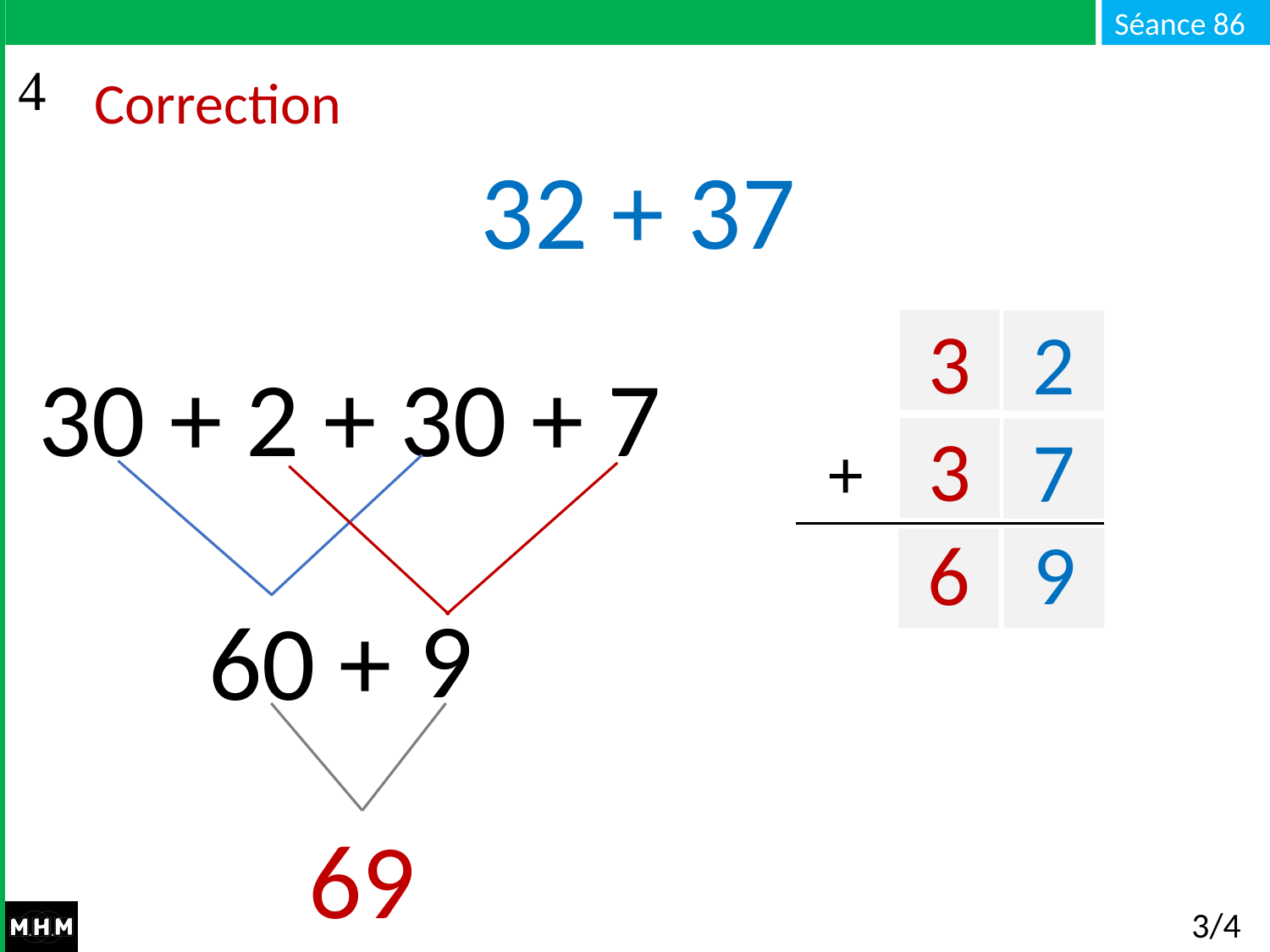

# Correction
32 + 37
3
2
30 + 2 + 30 + 7
+
3
7
9
6
9
60 +
69
3/4